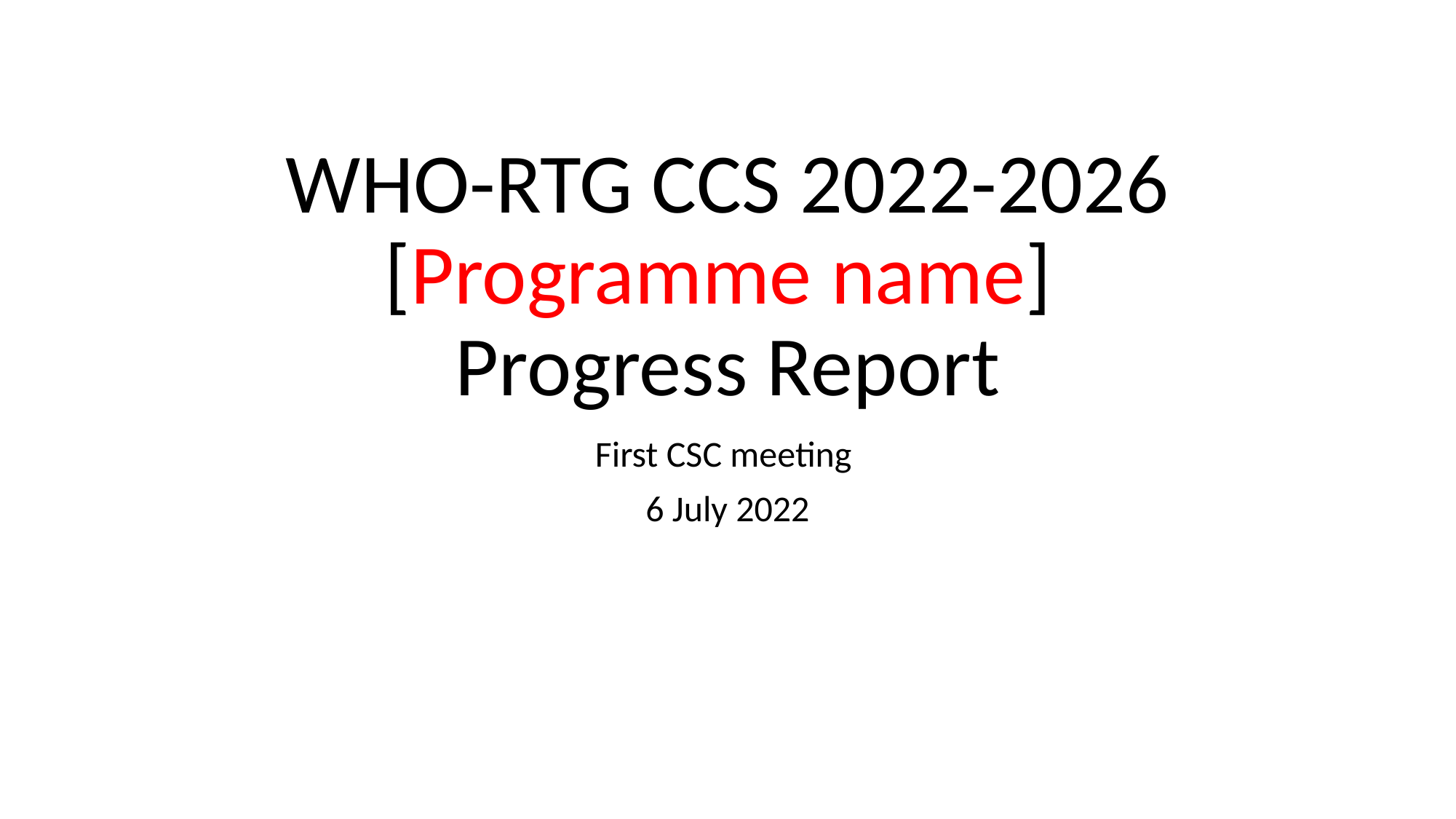

# WHO-RTG CCS 2022-2026 [Programme name] Progress Report
First CSC meeting
6 July 2022